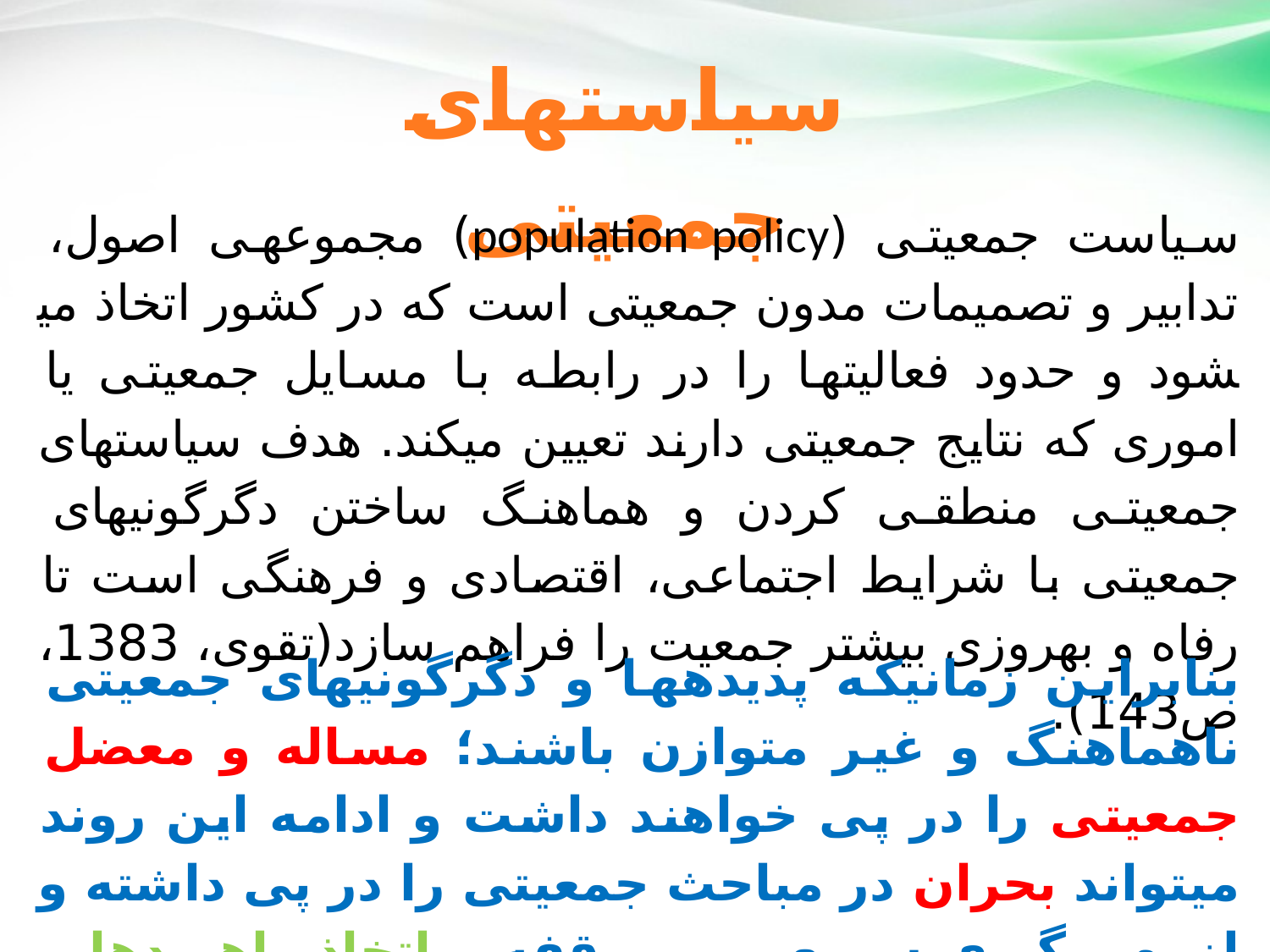

سیاست­های جمعیتی
سیاست جمعیتی (population policy) مجموعه­ی اصول، تدابیر و تصمیمات مدون جمعیتی است که در کشور اتخاذ می­شود و حدود فعالیت­ها را در رابطه با مسایل جمعیتی یا اموری که نتایج جمعیتی دارند تعیین می­کند. هدف سیاست­های جمعیتی منطقی کردن و هماهنگ ساختن دگرگونی­های جمعیتی با شرایط اجتماعی، اقتصادی و فرهنگی است تا رفاه و بهروزی بیشتر جمعیت را فراهم سازد(تقوی، 1383، ص143).
بنابراین زمانی­که پدیده­ها و دگرگونی­های جمعیتی ناهماهنگ و غیر متوازن باشند؛ مساله و معضل جمعیتی را در پی خواهند داشت و ادامه این روند می­تواند بحران در مباحث جمعیتی را در پی داشته و لزوم پیگیری سریع و بی وقفه و اتخاذ راهبردها و راهکارهای خروج از بحران را می­طلبد.